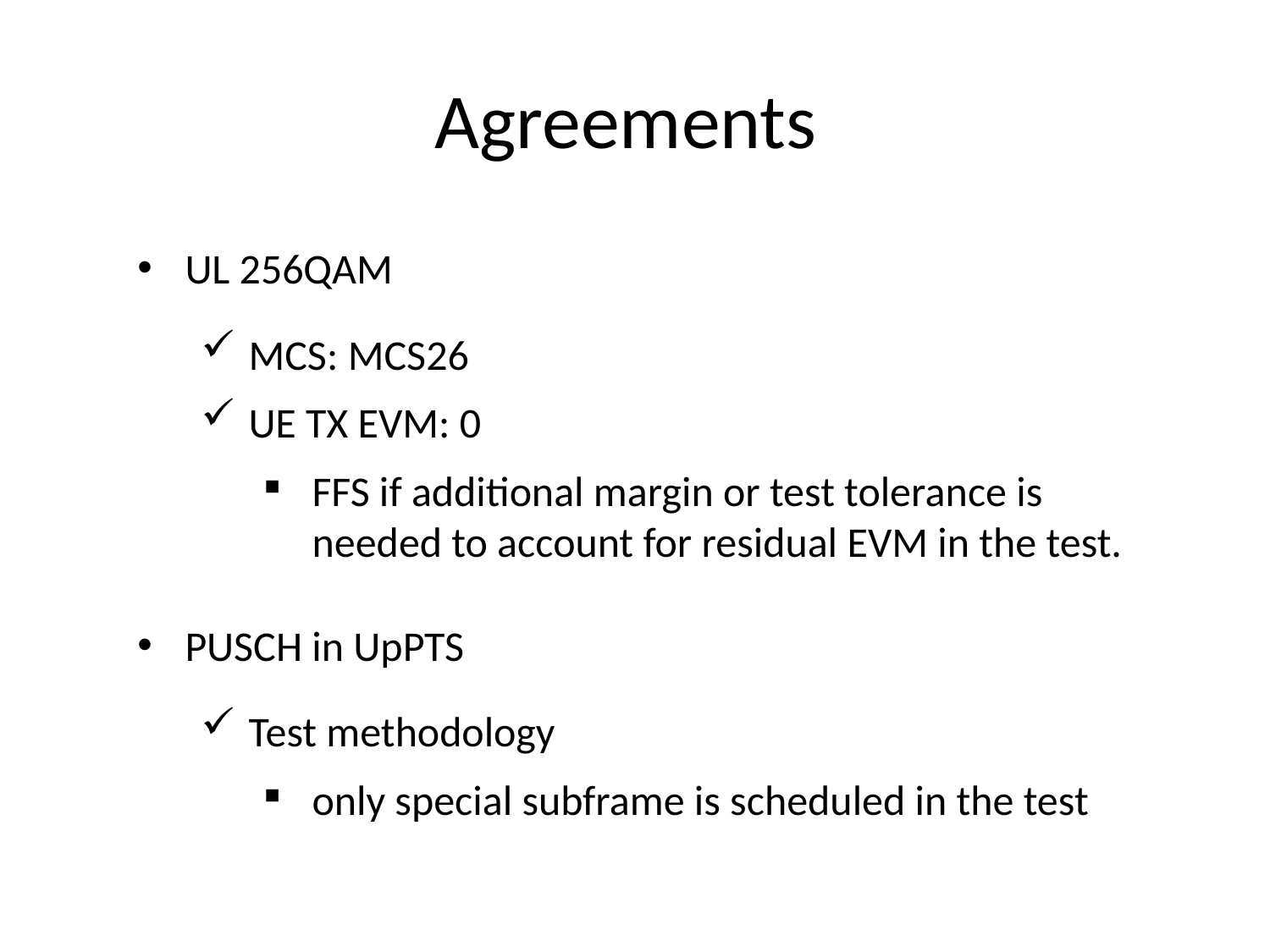

# Agreements
UL 256QAM
MCS: MCS26
UE TX EVM: 0
FFS if additional margin or test tolerance is needed to account for residual EVM in the test.
PUSCH in UpPTS
Test methodology
only special subframe is scheduled in the test